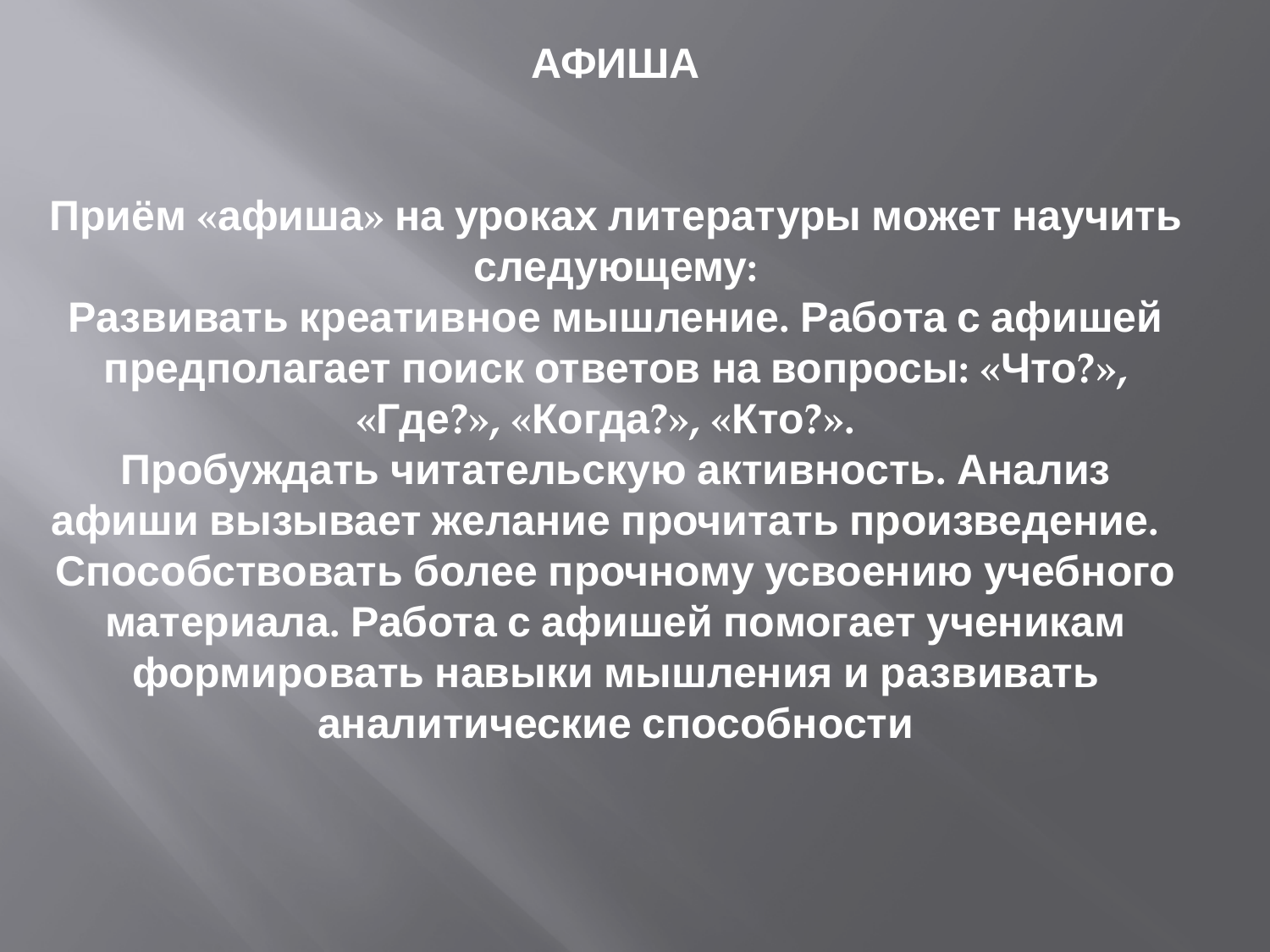

# АФИША Приём «афиша» на уроках литературы может научить следующему: Развивать креативное мышление. Работа с афишей предполагает поиск ответов на вопросы: «Что?», «Где?», «Когда?», «Кто?».   Пробуждать читательскую активность. Анализ афиши вызывает желание прочитать произведение.   Способствовать более прочному усвоению учебного материала. Работа с афишей помогает ученикам формировать навыки мышления и развивать аналитические способности